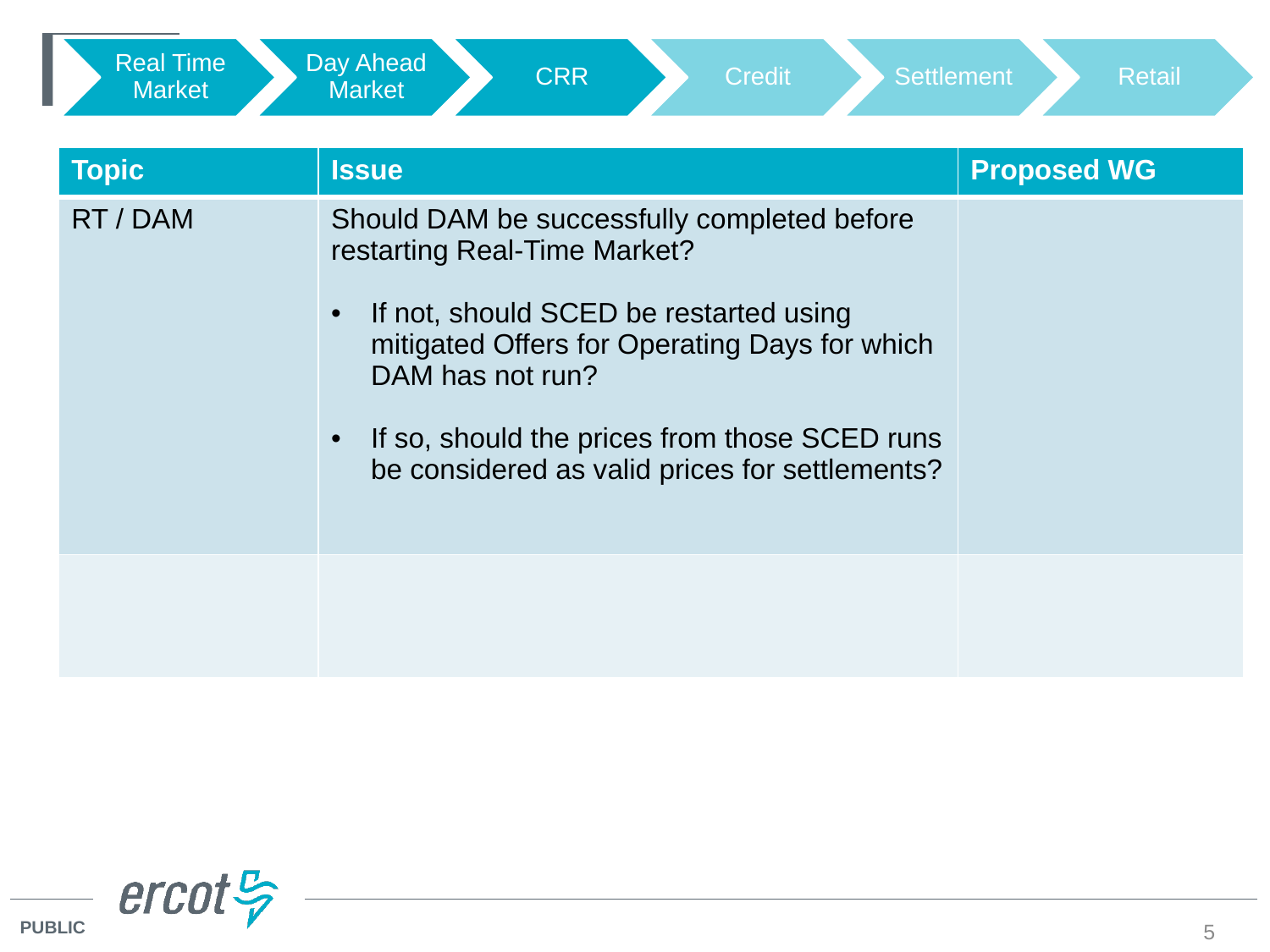

Real Time Market
Day Ahead Market
CRR
Credit
Settlement
Retail
| Topic | Issue | Proposed WG |
| --- | --- | --- |
| RT / DAM | Should DAM be successfully completed before restarting Real-Time Market? If not, should SCED be restarted using mitigated Offers for Operating Days for which DAM has not run? If so, should the prices from those SCED runs be considered as valid prices for settlements? |  |
|  |  |  |
5